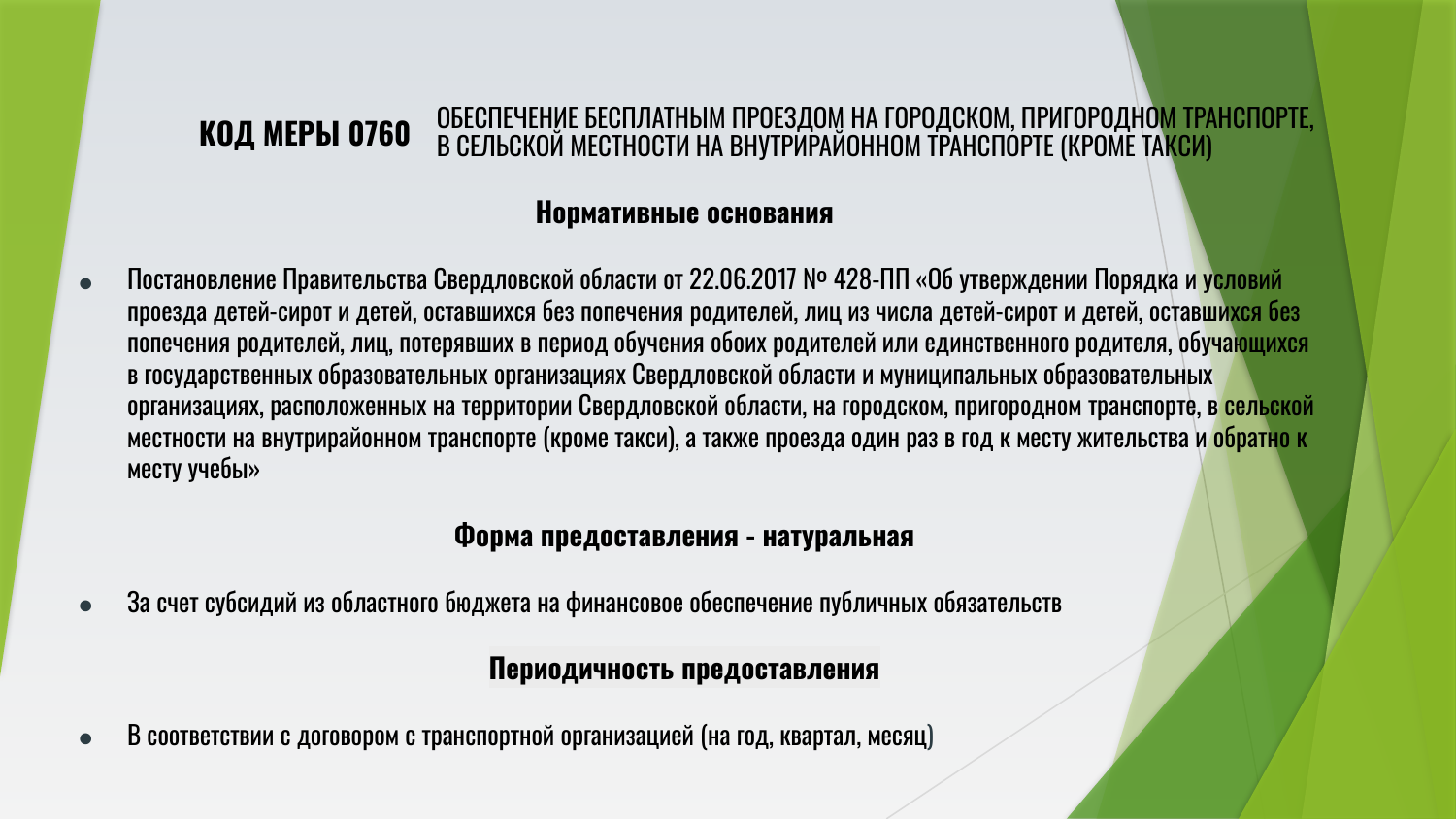

КОД МЕРЫ 0760
# ОБЕСПЕЧЕНИЕ БЕСПЛАТНЫМ ПРОЕЗДОМ НА ГОРОДСКОМ, ПРИГОРОДНОМ ТРАНСПОРТЕ, В СЕЛЬСКОЙ МЕСТНОСТИ НА ВНУТРИРАЙОННОМ ТРАНСПОРТЕ (КРОМЕ ТАКСИ)
Нормативные основания

Постановление Правительства Свердловской области от 22.06.2017 № 428-ПП «Об утверждении Порядка и условий проезда детей-сирот и детей, оставшихся без попечения родителей, лиц из числа детей-сирот и детей, оставшихся без попечения родителей, лиц, потерявших в период обучения обоих родителей или единственного родителя, обучающихся в государственных образовательных организациях Свердловской области и муниципальных образовательных организациях, расположенных на территории Свердловской области, на городском, пригородном транспорте, в сельской местности на внутрирайонном транспорте (кроме такси), а также проезда один раз в год к месту жительства и обратно к месту учебы»

Форма предоставления - натуральная

За счет субсидий из областного бюджета на финансовое обеспечение публичных обязательств

Периодичность предоставления

В соответствии с договором с транспортной организацией (на год, квартал, месяц)